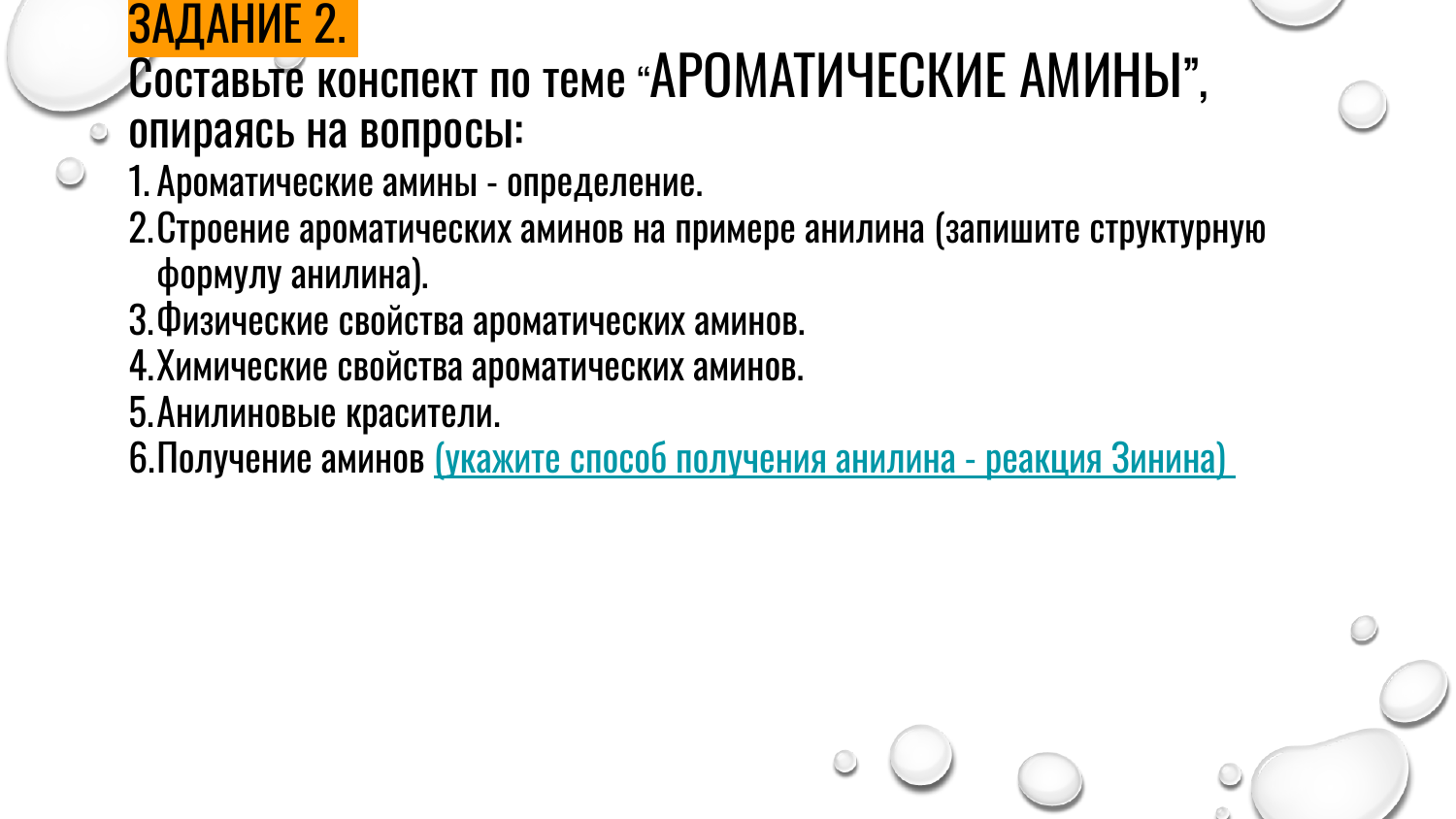

# ЗАДАНИЕ 2.
Составьте конспект по теме “АРОМАТИЧЕСКИЕ АМИНЫ”, опираясь на вопросы:
Ароматические амины - определение.
Строение ароматических аминов на примере анилина (запишите структурную формулу анилина).
Физические свойства ароматических аминов.
Химические свойства ароматических аминов.
Анилиновые красители.
Получение аминов (укажите способ получения анилина - реакция Зинина)